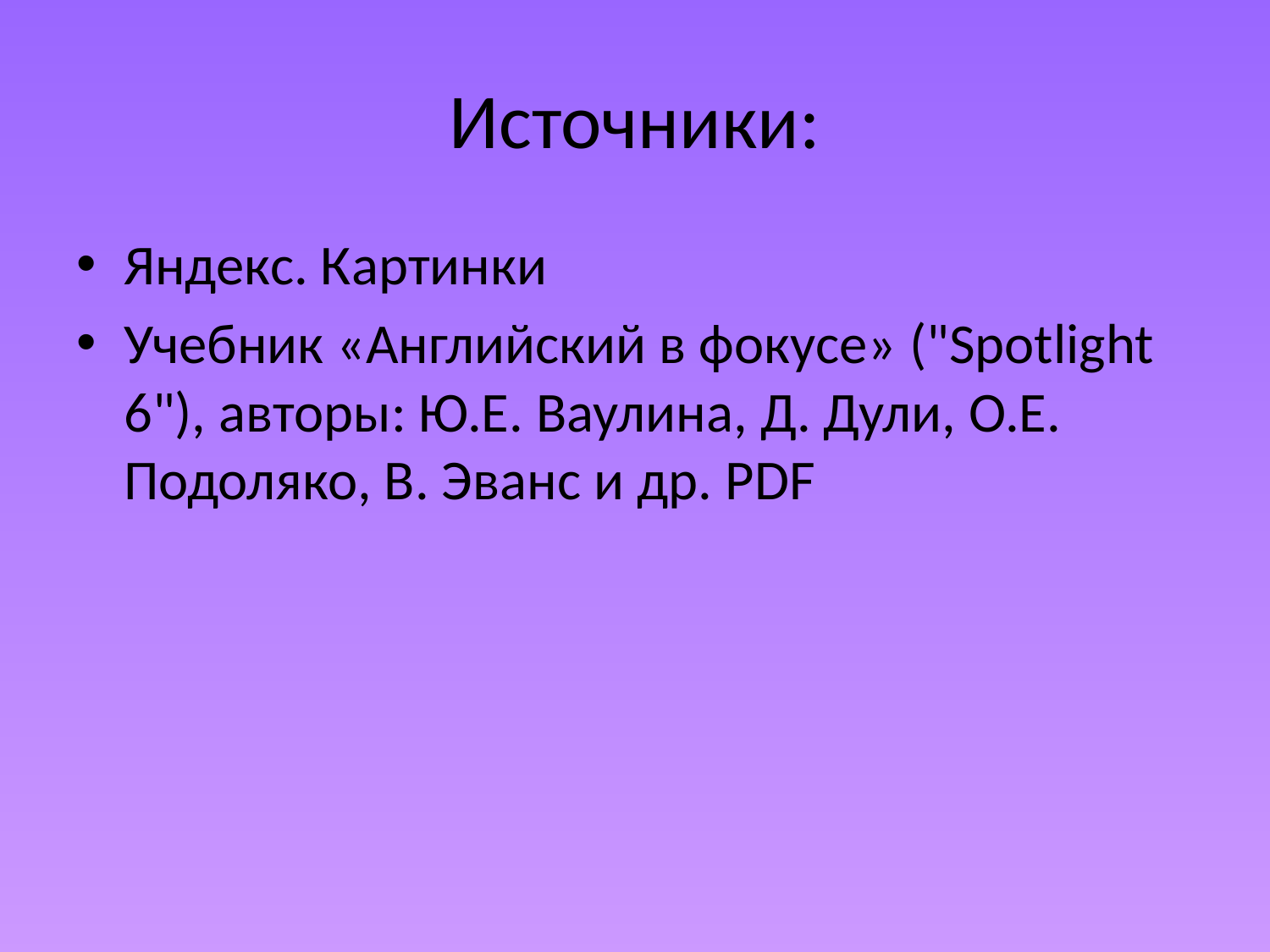

# Источники:
Яндекс. Картинки
Учебник «Английский в фокусе» ("Spotlight 6"), авторы: Ю.Е. Ваулина, Д. Дули, О.Е. Подоляко, В. Эванс и др. PDF